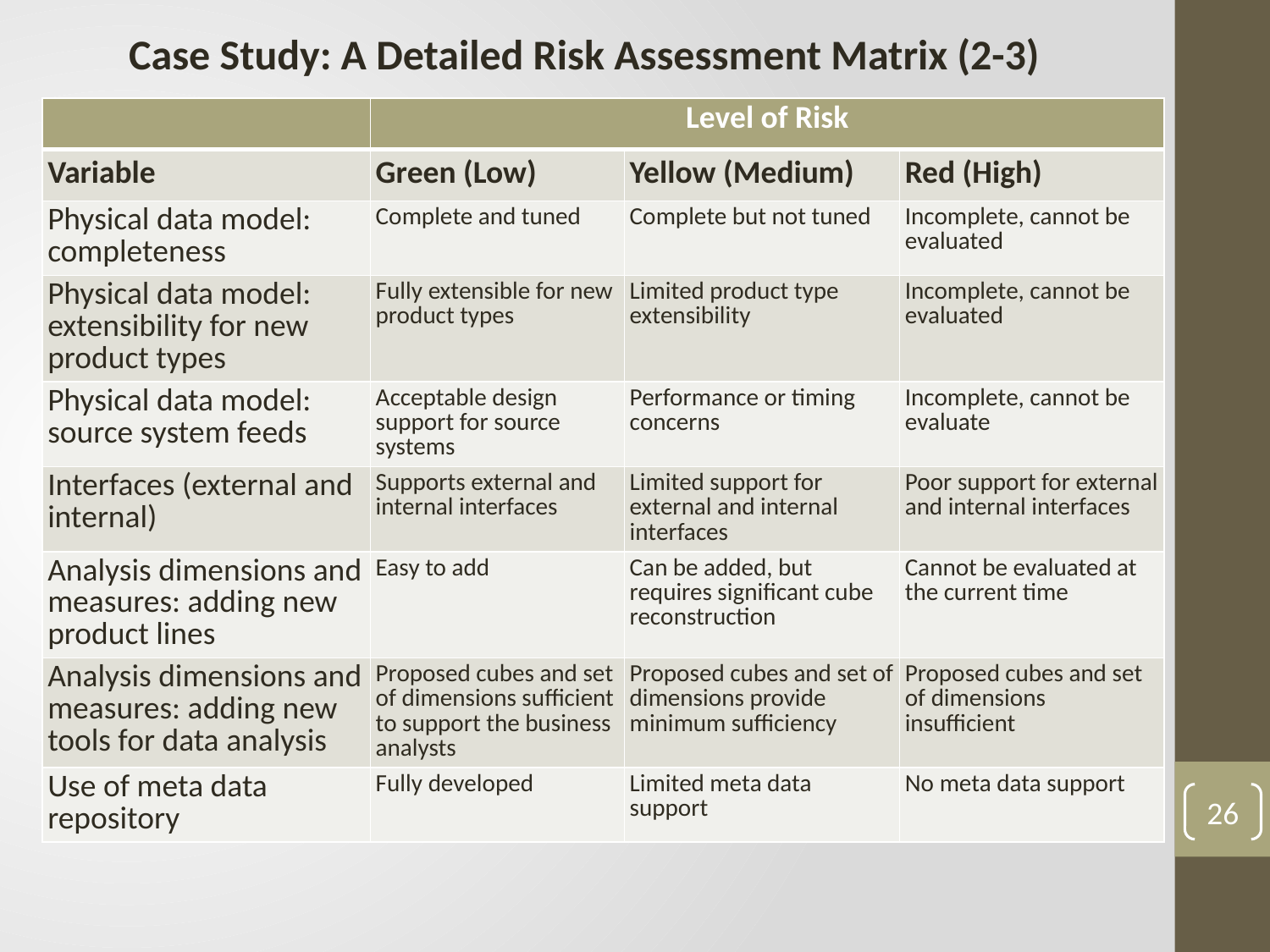

Case Study: A Detailed Risk Assessment Matrix (2-3)
|  | Level of Risk |  |  |
| --- | --- | --- | --- |
| Variable | Green (Low) | Yellow (Medium) | Red (High) |
| Physical data model: completeness | Complete and tuned | Complete but not tuned | Incomplete, cannot be evaluated |
| Physical data model: extensibility for new product types | Fully extensible for new product types | Limited product type extensibility | Incomplete, cannot be evaluated |
| Physical data model: source system feeds | Acceptable design support for source systems | Performance or timing concerns | Incomplete, cannot be evaluate |
| Interfaces (external and internal) | Supports external and internal interfaces | Limited support for external and internal interfaces | Poor support for external and internal interfaces |
| Analysis dimensions and measures: adding new product lines | Easy to add | Can be added, but requires significant cube reconstruction | Cannot be evaluated at the current time |
| Analysis dimensions and measures: adding new tools for data analysis | Proposed cubes and set of dimensions sufficient to support the business analysts | Proposed cubes and set of dimensions provide minimum sufficiency | Proposed cubes and set of dimensions insufficient |
| Use of meta data repository | Fully developed | Limited meta data support | No meta data support |
26